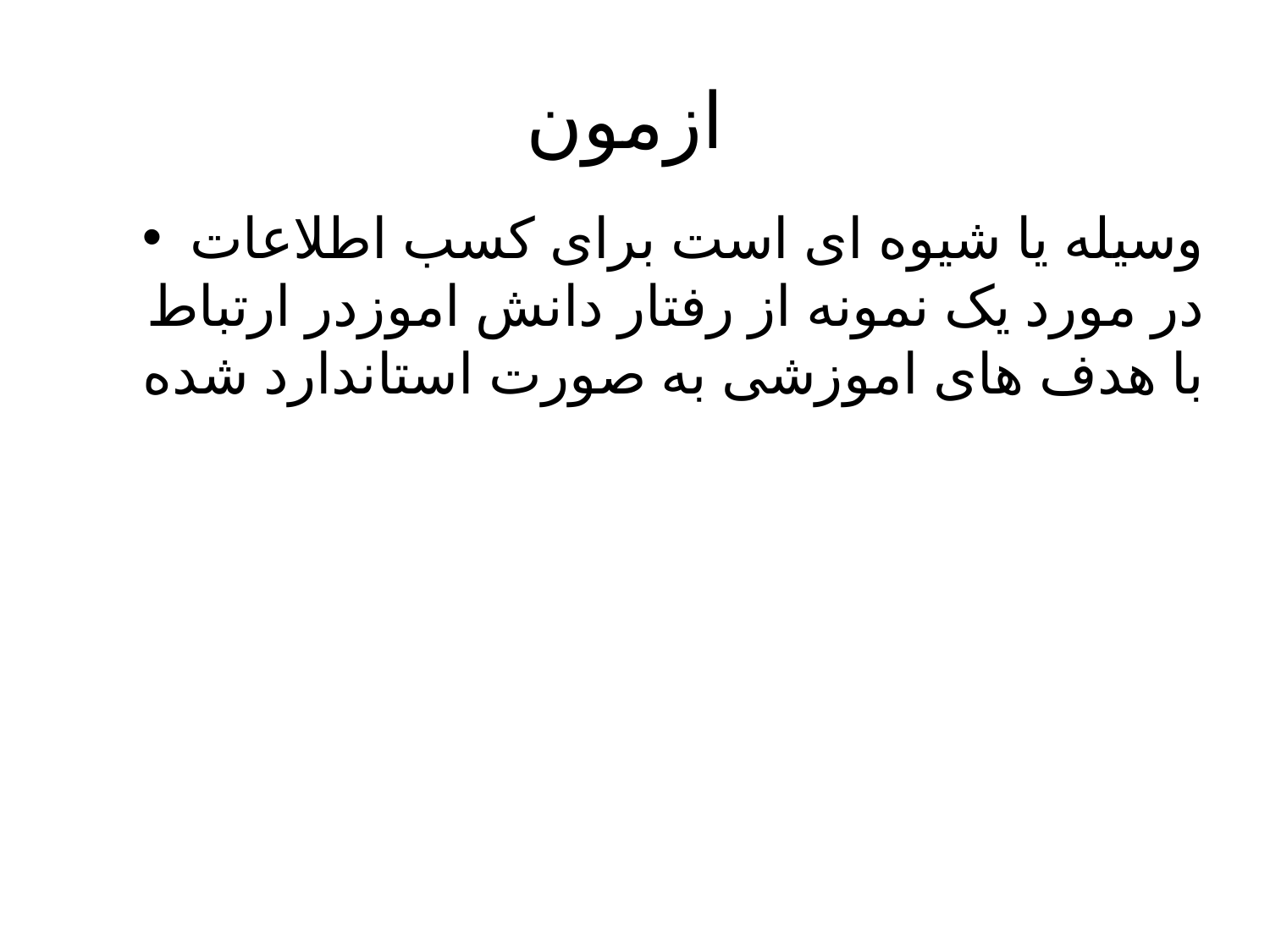

# ازمون
وسیله یا شیوه ای است برای کسب اطلاعات در مورد یک نمونه از رفتار دانش اموزدر ارتباط با هدف های اموزشی به صورت استاندارد شده